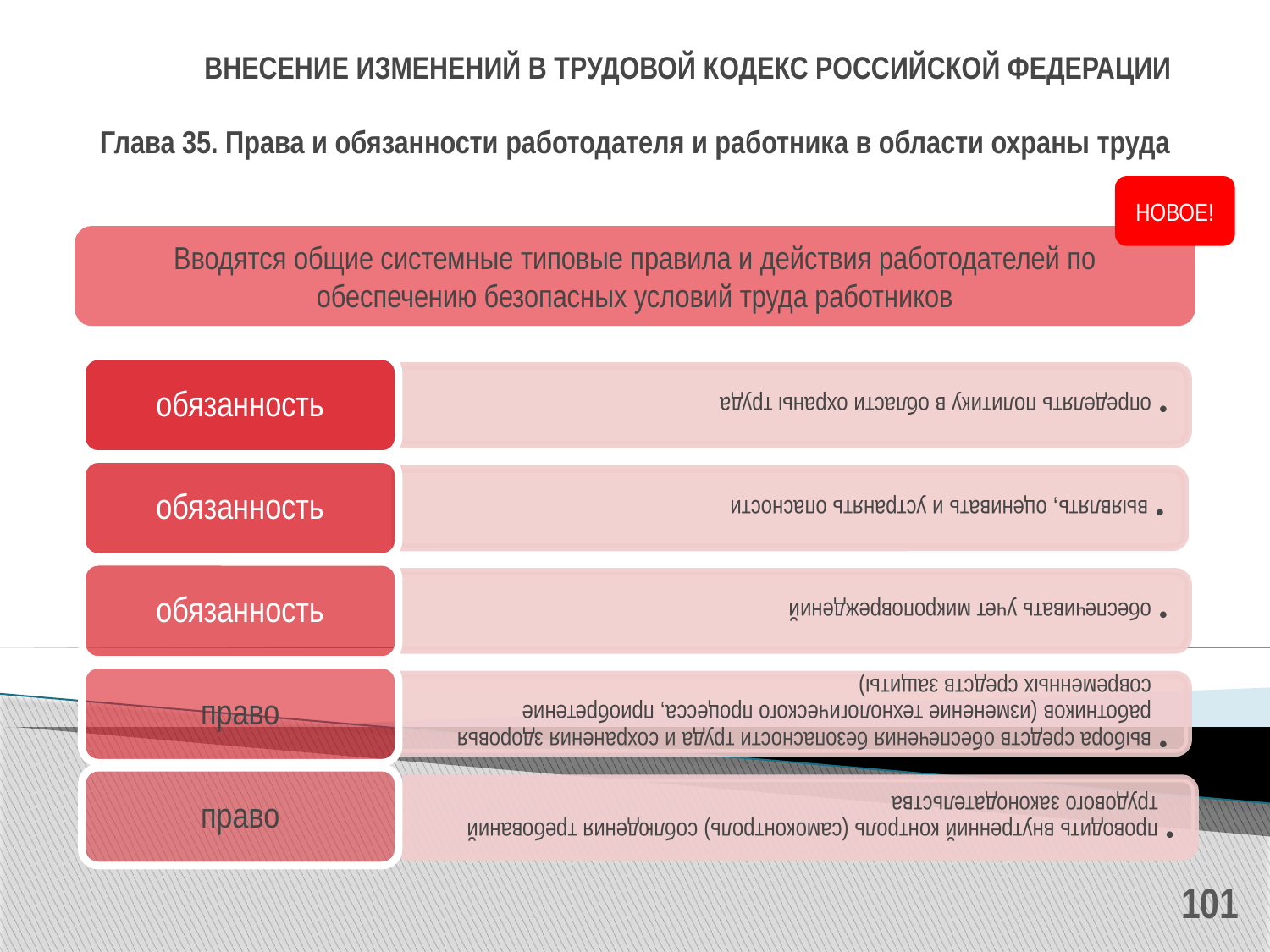

# ВНЕСЕНИЕ ИЗМЕНЕНИЙ В ТРУДОВОЙ КОДЕКС РОССИЙСКОЙ ФЕДЕРАЦИИ
Глава 35. Права и обязанности работодателя и работника в области охраны труда
НОВОЕ!
Вводятся общие системные типовые правила и действия работодателей по обеспечению безопасных условий труда работников
определять политику в области охраны труда
обязанность
выявлять, оценивать и устранять опасности
обязанность
обеспечивать учет микроповреждений
обязанность
выбора средств обеспечения безопасности труда и сохранения здоровья работников (изменение технологического процесса, приобретение современных средств защиты)
право
проводить внутренний контроль (самоконтроль) соблюдения требований трудового законодательства
право
101